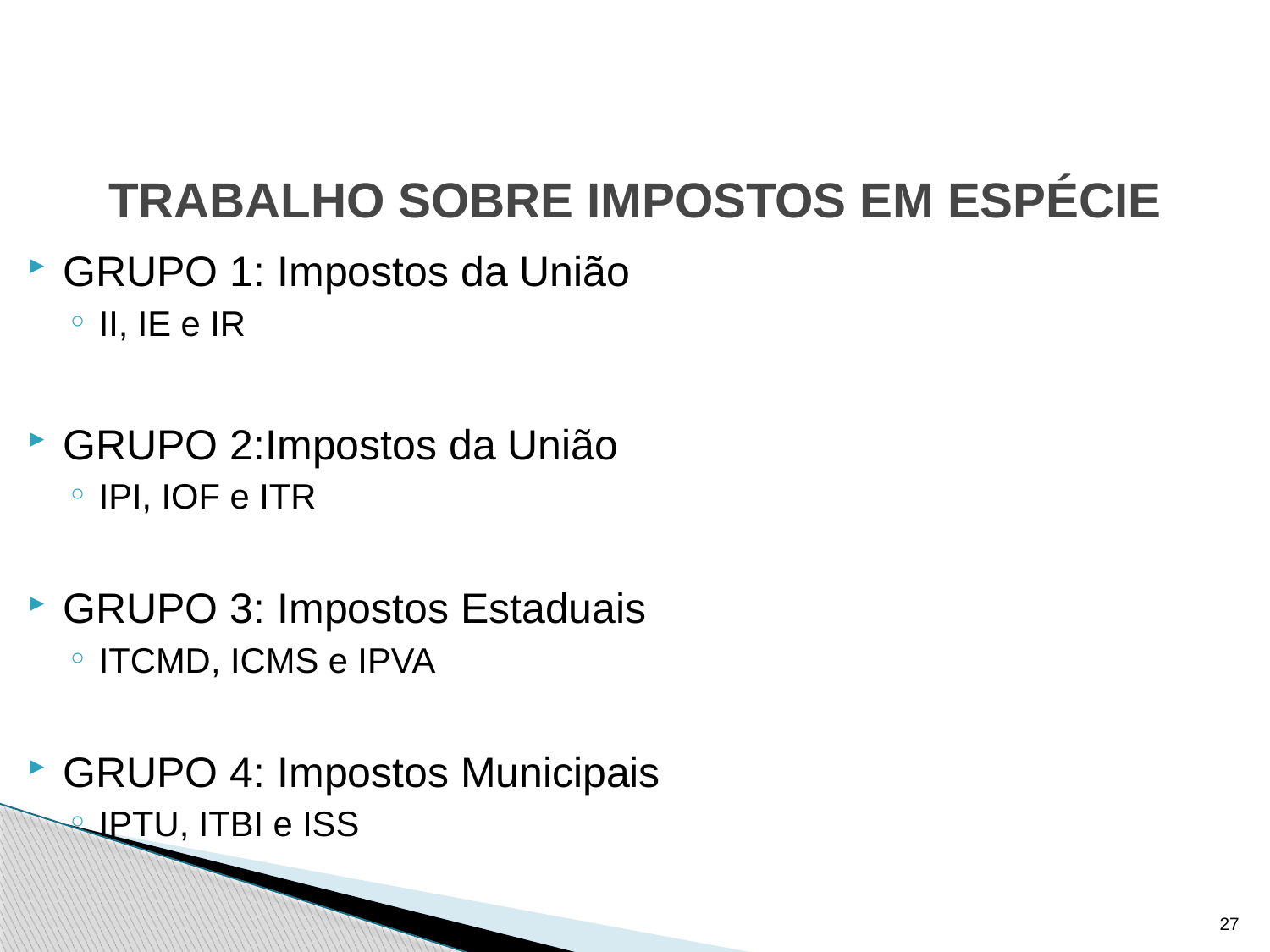

# TRABALHO SOBRE IMPOSTOS EM ESPÉCIE
GRUPO 1: Impostos da União
II, IE e IR

GRUPO 2:Impostos da União
IPI, IOF e ITR

GRUPO 3: Impostos Estaduais
ITCMD, ICMS e IPVA

GRUPO 4: Impostos Municipais
IPTU, ITBI e ISS

27